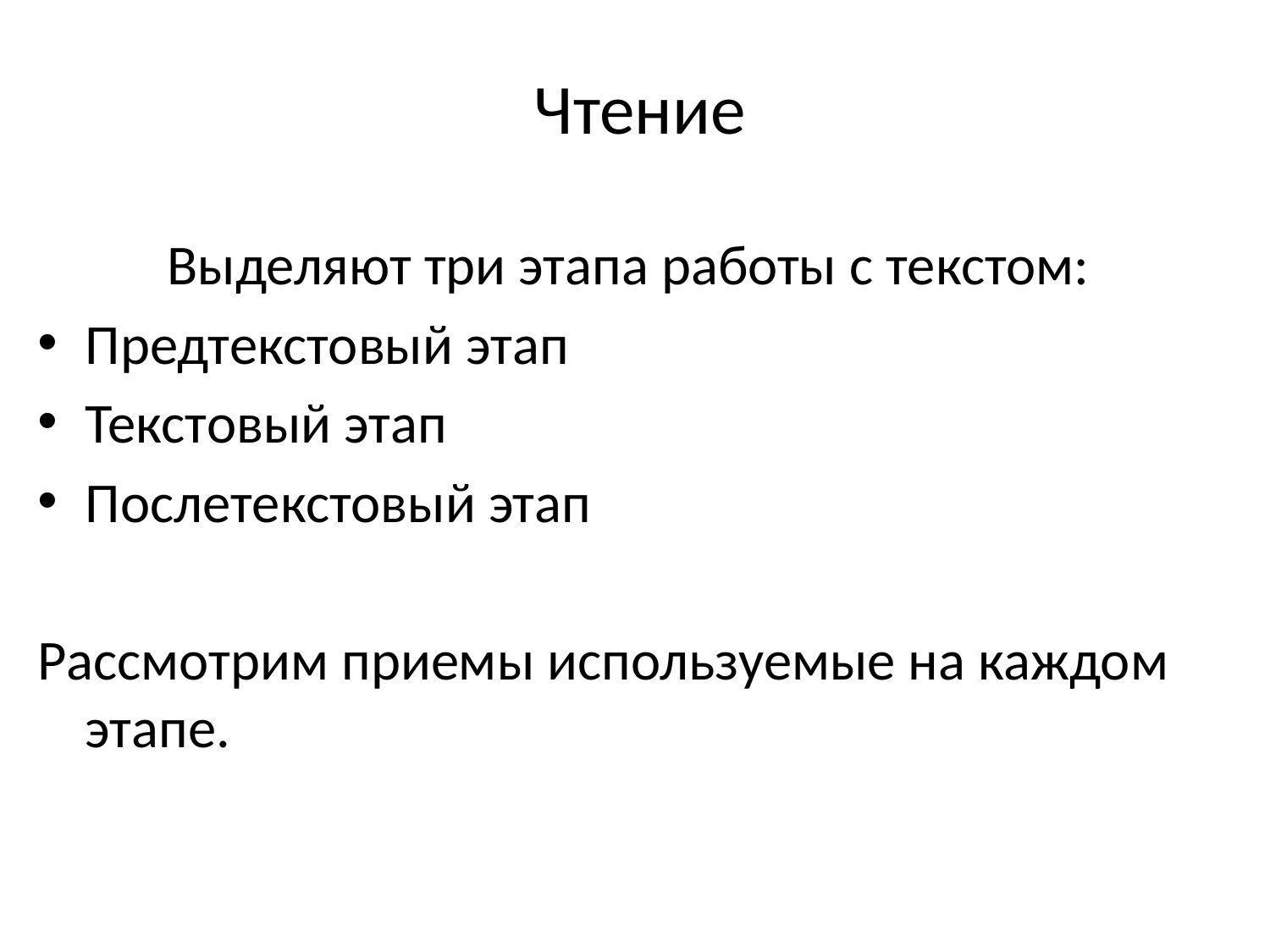

# Чтение
Выделяют три этапа работы с текстом:
Предтекстовый этап
Текстовый этап
Послетекстовый этап

Рассмотрим приемы используемые на каждом этапе.